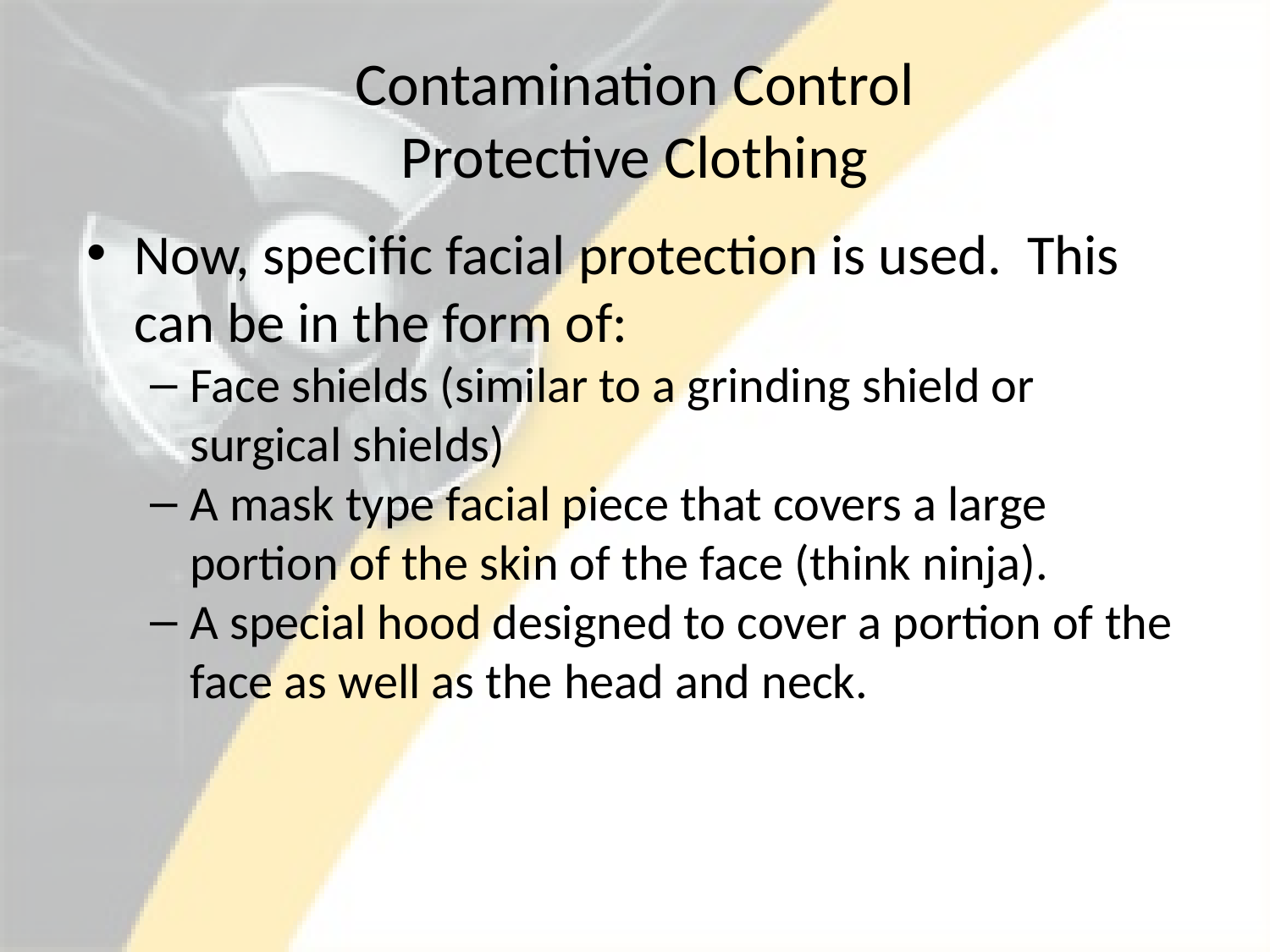

# Contamination Control Protective Clothing
Now, specific facial protection is used.  This can be in the form of:
Face shields (similar to a grinding shield or surgical shields)
A mask type facial piece that covers a large portion of the skin of the face (think ninja).
A special hood designed to cover a portion of the face as well as the head and neck.